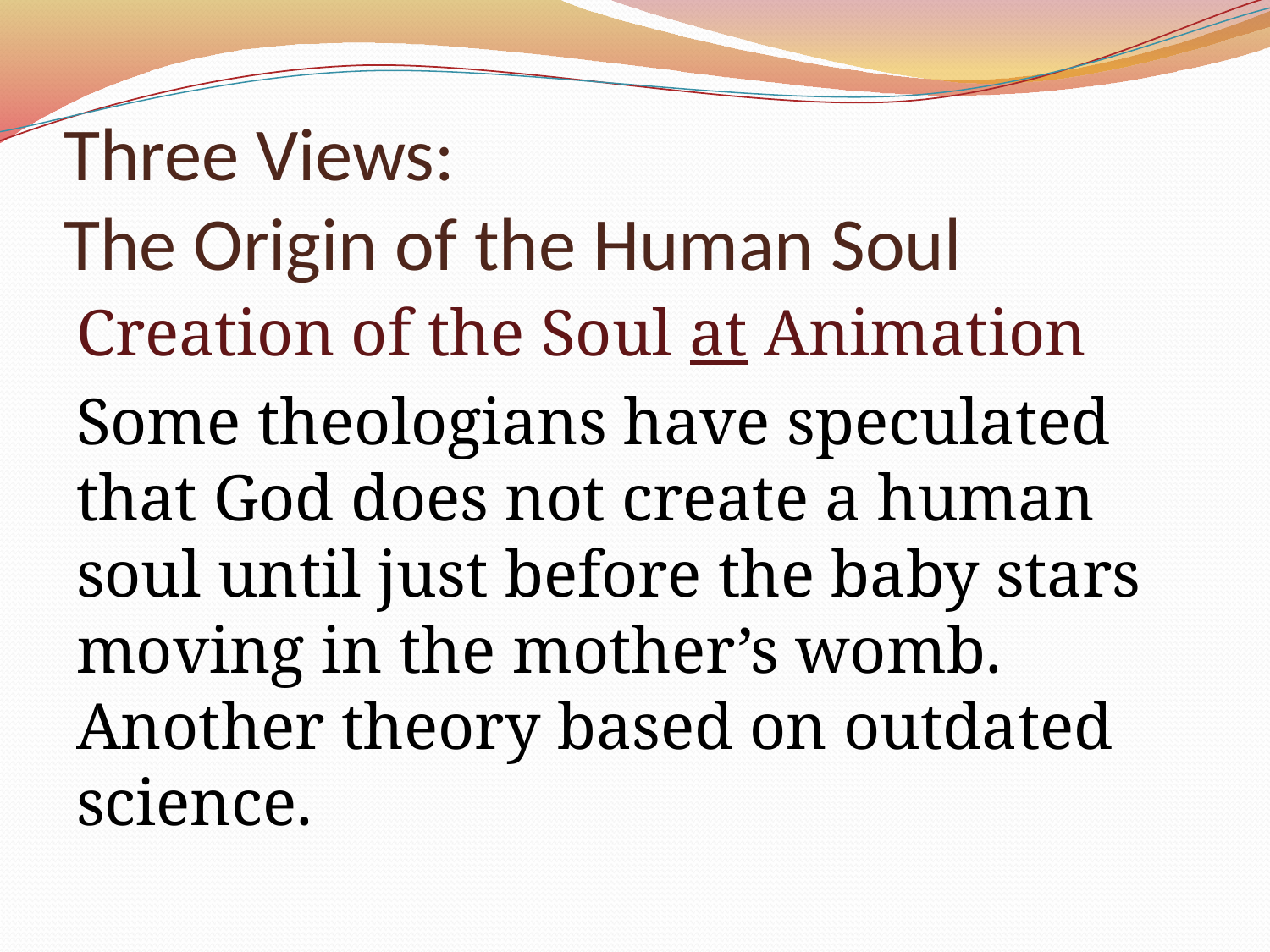

# Three Views: The Origin of the Human Soul
Creation of the Soul at Animation
Some theologians have speculated that God does not create a human soul until just before the baby stars moving in the mother’s womb.  Another theory based on outdated science.